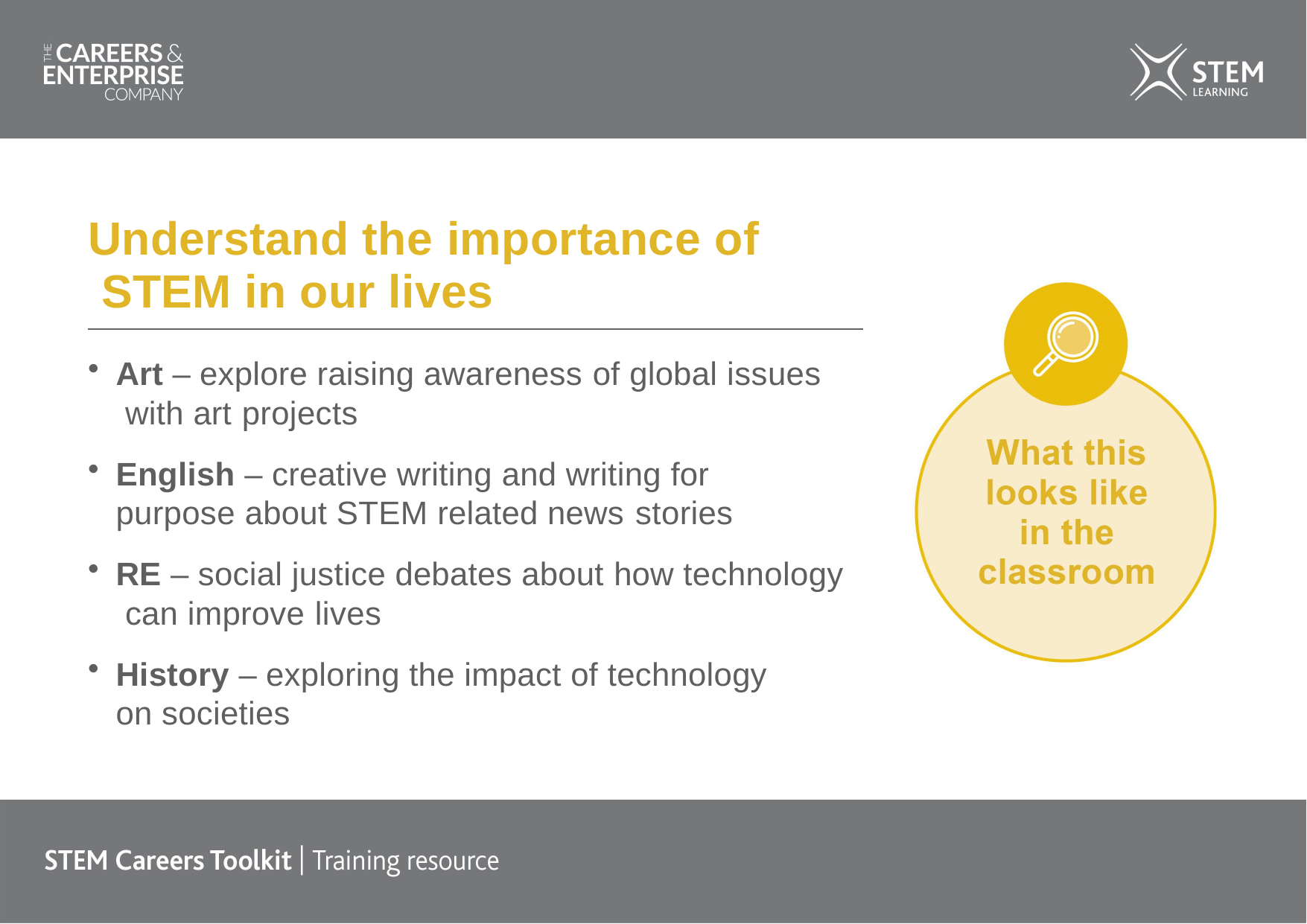

# Understand the importance of  STEM in our lives

Art – explore raising awareness of global issues  with art projects
English – creative writing and writing for purpose about STEM related news stories
RE – social justice debates about how technology  can improve lives
History – exploring the impact of technology on societies